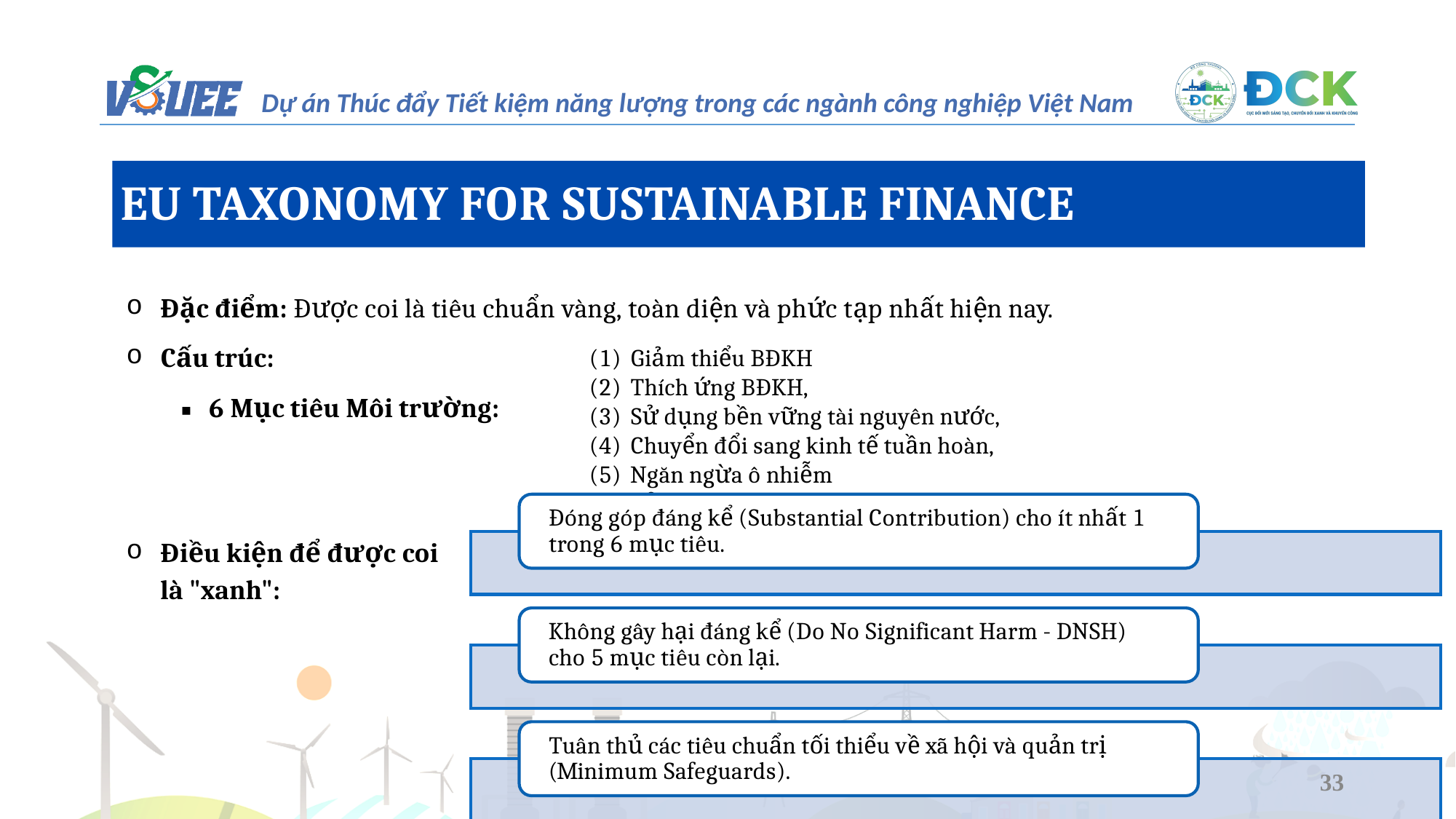

EU TAXONOMY FOR SUSTAINABLE FINANCE

Đặc điểm: Được coi là tiêu chuẩn vàng, toàn diện và phức tạp nhất hiện nay.
Cấu trúc:
6 Mục tiêu Môi trường:
Giảm thiểu BĐKH
Thích ứng BĐKH,
Sử dụng bền vững tài nguyên nước,
Chuyển đổi sang kinh tế tuần hoàn,
Ngăn ngừa ô nhiễm
Bảo vệ hệ sinh thái.

Đóng góp đáng kể (Substantial Contribution) cho ít nhất 1 trong 6 mục tiêu.

Không gây hại đáng kể (Do No Significant Harm - DNSH) cho 5 mục tiêu còn lại.

Tuân thủ các tiêu chuẩn tối thiểu về xã hội và quản trị (Minimum Safeguards).

Điều kiện để được coi là "xanh":
33